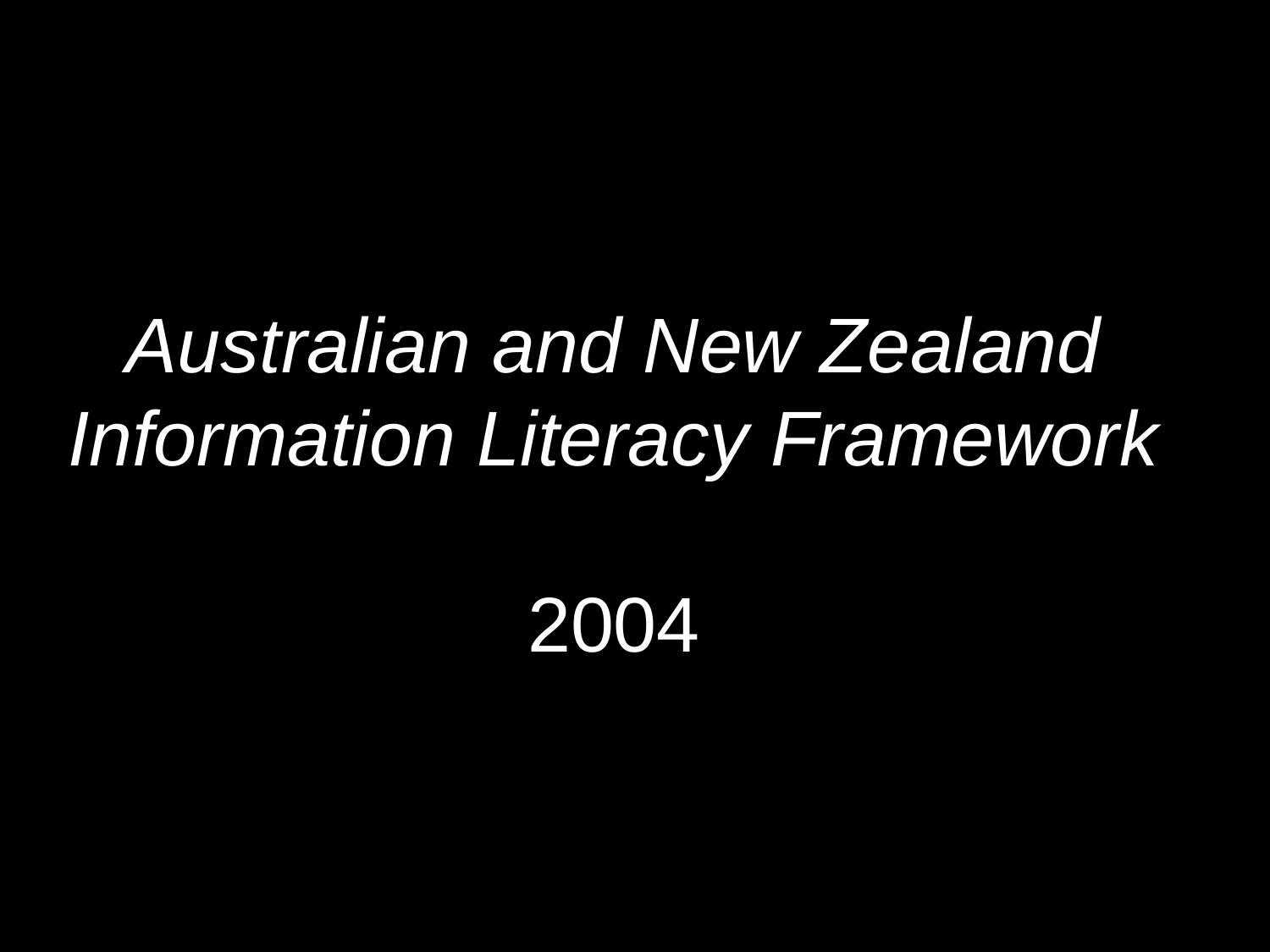

# Australian and New Zealand Information Literacy Framework 2004